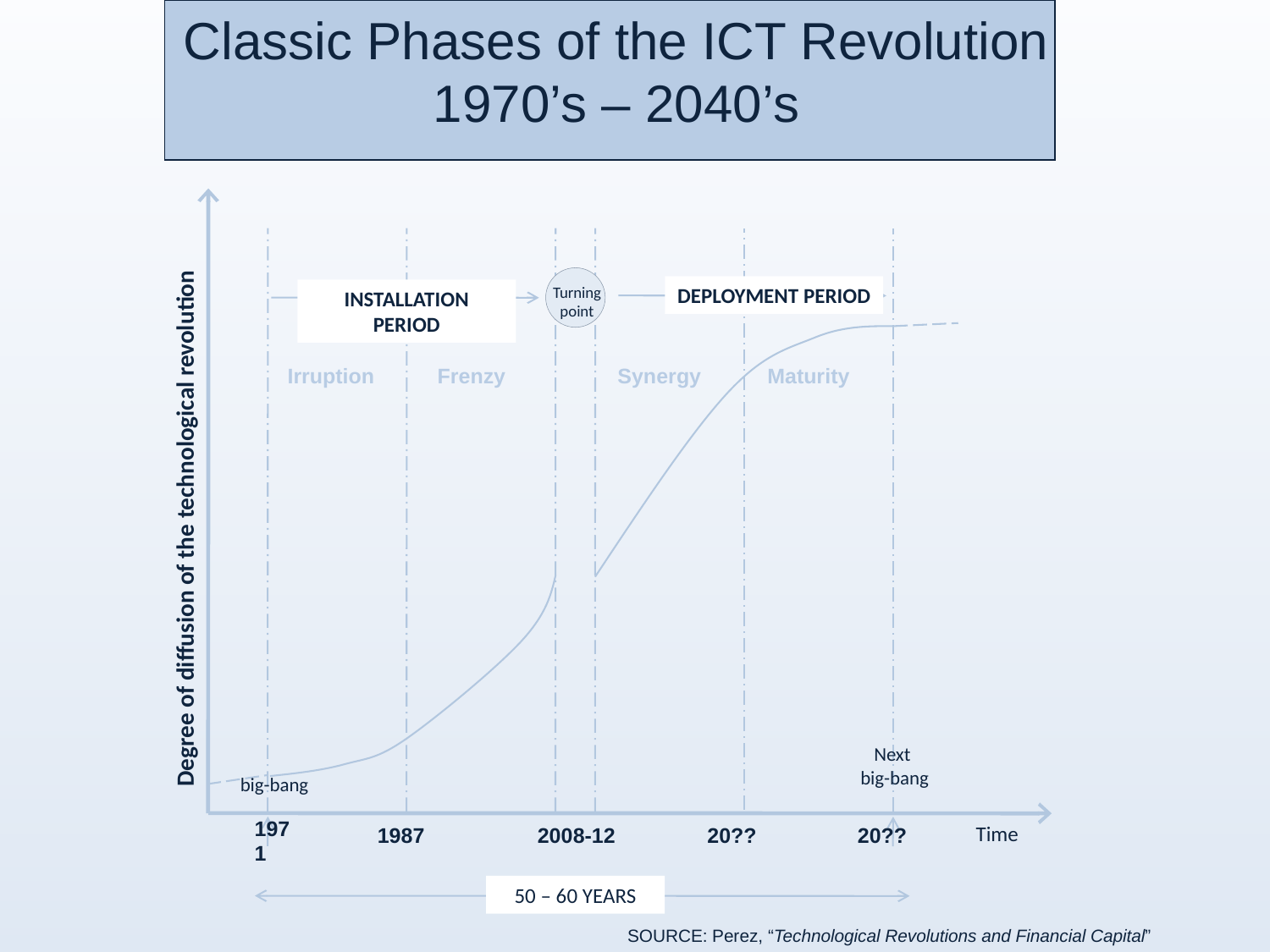

# Classic Phases of the ICT Revolution 1970’s – 2040’s

Turning point
DEPLOYMENT PERIOD
INSTALLATION PERIOD

Irruption
Frenzy
Synergy
Maturity
Degree of diffusion of the technological revolution

Next
big-bang
big-bang

1971
Time
1987
2008-12
20??
20??
50 – 60 YEARS

SOURCE: Perez, “Technological Revolutions and Financial Capital”